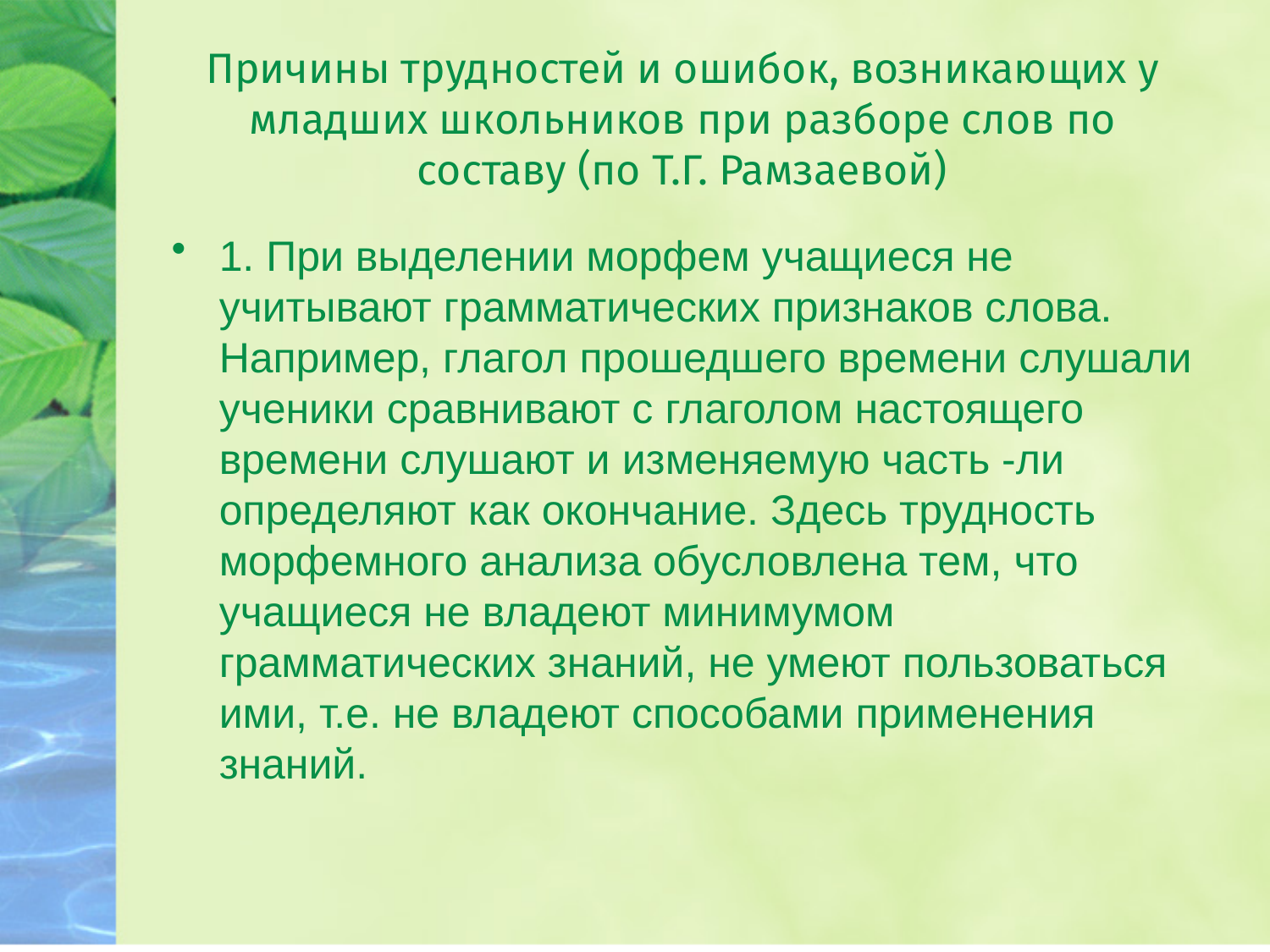

# Причины трудностей и ошибок, возникающих у младших школьников при разборе слов по составу (по Т.Г. Рамзаевой)
1. При выделении морфем учащиеся не учитывают грамматических признаков слова. Например, глагол прошедшего времени слушали ученики сравнивают с глаголом настоящего времени слушают и изменяемую часть -ли определяют как окончание. Здесь трудность морфемного анализа обусловлена тем, что учащиеся не владеют минимумом грамматических знаний, не умеют пользоваться ими, т.е. не владеют способами применения знаний.